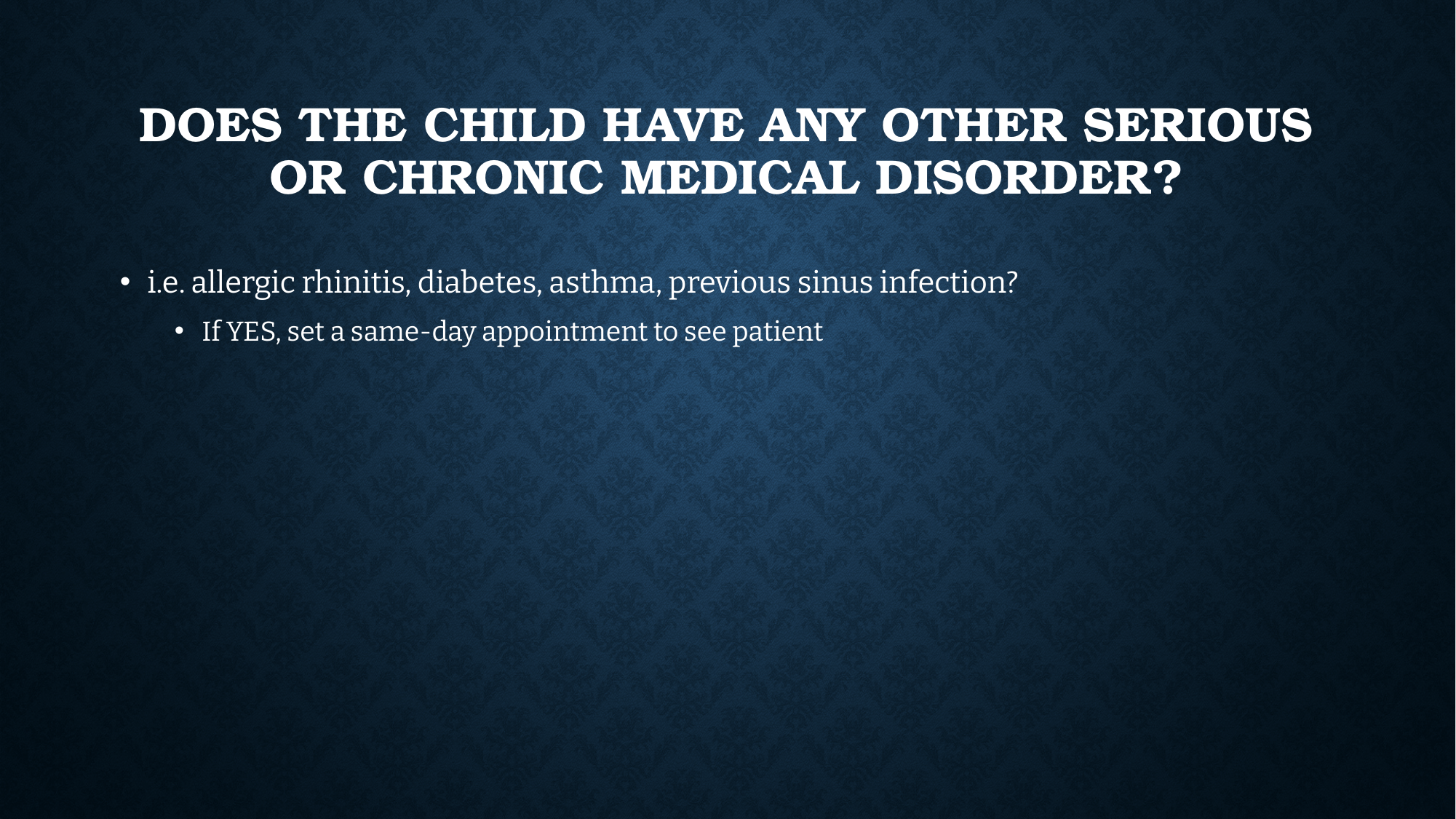

# Does the child have any other serious or chronic medical disorder?
i.e. allergic rhinitis, diabetes, asthma, previous sinus infection?
If YES, set a same-day appointment to see patient